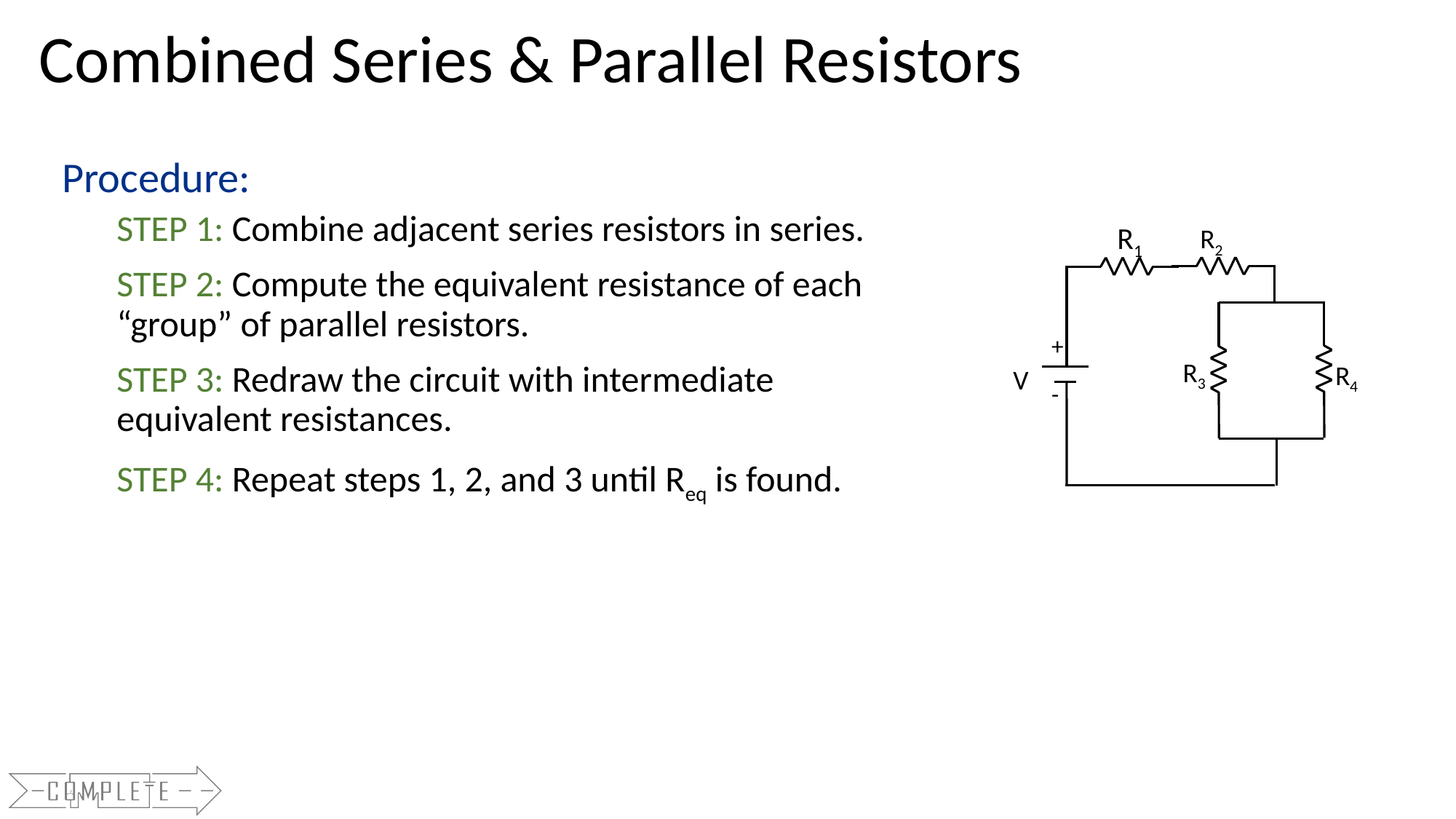

# Combined Series & Parallel Resistors
Procedure:
STEP 1: Combine adjacent series resistors in series.
STEP 2: Compute the equivalent resistance of each “group” of parallel resistors.
STEP 3: Redraw the circuit with intermediate equivalent resistances.
STEP 4: Repeat steps 1, 2, and 3 until Req is found.
R1

R2

+
-

R3
V
R4